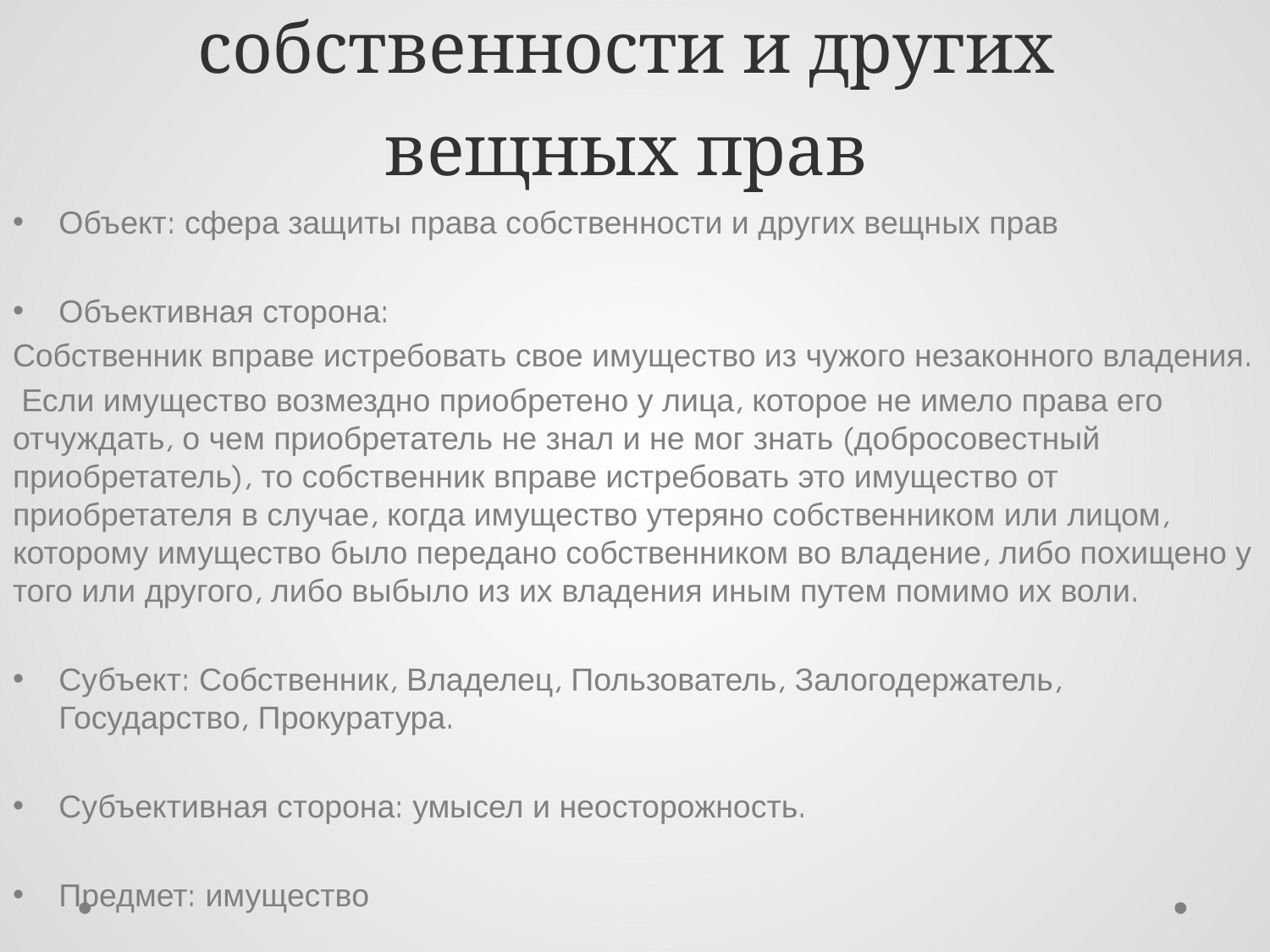

# 23.  Защита права собственности и других вещных прав
Объект: сфера защиты права собственности и других вещных прав

Объективная сторона:
Собственник вправе истребовать свое имущество из чужого незаконного владения.
 Если имущество возмездно приобретено у лица, которое не имело права его отчуждать, о чем приобретатель не знал и не мог знать (добросовестный приобретатель), то собственник вправе истребовать это имущество от приобретателя в случае, когда имущество утеряно собственником или лицом, которому имущество было передано собственником во владение, либо похищено у того или другого, либо выбыло из их владения иным путем помимо их воли.

Субъект: Собственник, Владелец, Пользователь, Залогодержатель, Государство, Прокуратура.

Субъективная сторона: умысел и неосторожность.

Предмет: имущество